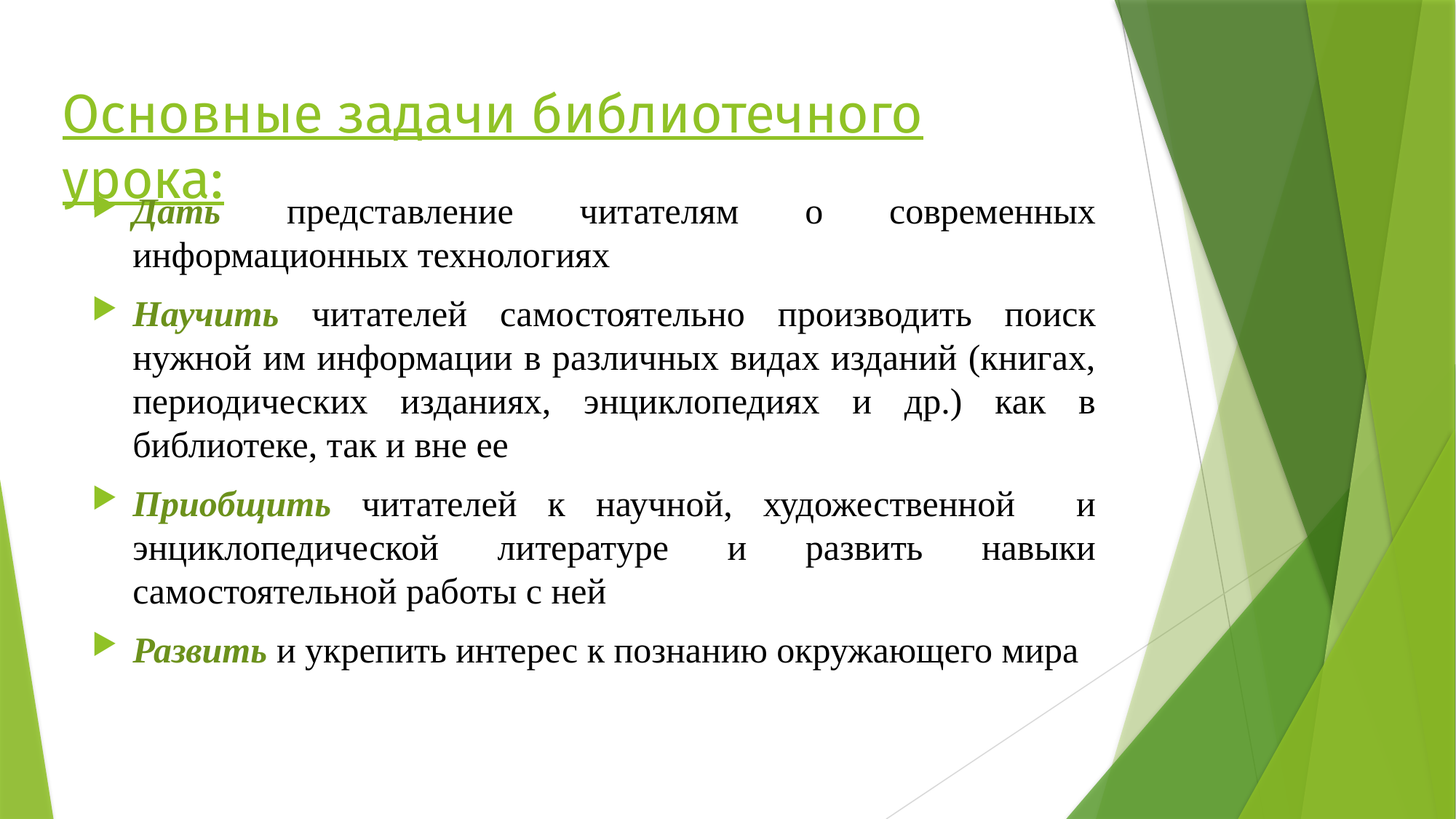

# Основные задачи библиотечного урока:
Дать представление читателям о современных информационных технологиях
Научить читателей самостоятельно производить поиск нужной им информации в различных видах изданий (книгах, периодических изданиях, энциклопедиях и др.) как в библиотеке, так и вне ее
Приобщить читателей к научной, художественной  и энциклопедической литературе и развить навыки самостоятельной работы с ней
Развить и укрепить интерес к познанию окружающего мира